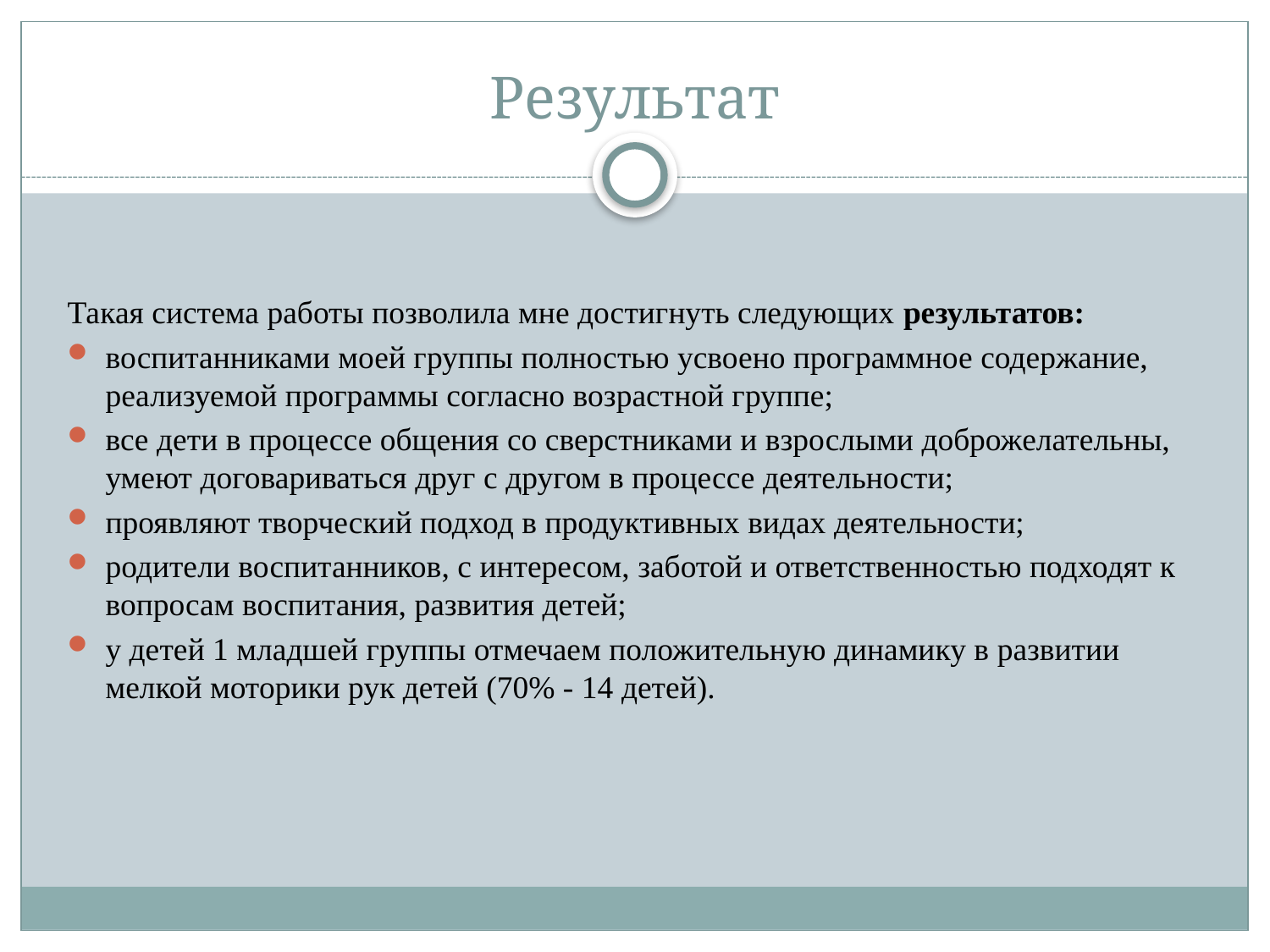

# Результат
Такая система работы позволила мне достигнуть следующих результатов:
воспитанниками моей группы полностью усвоено программное содержание, реализуемой программы согласно возрастной группе;
все дети в процессе общения со сверстниками и взрослыми доброжелательны, умеют договариваться друг с другом в процессе деятельности;
проявляют творческий подход в продуктивных видах деятельности;
родители воспитанников, с интересом, заботой и ответственностью подходят к вопросам воспитания, развития детей;
у детей 1 младшей группы отмечаем положительную динамику в развитии мелкой моторики рук детей (70% - 14 детей).